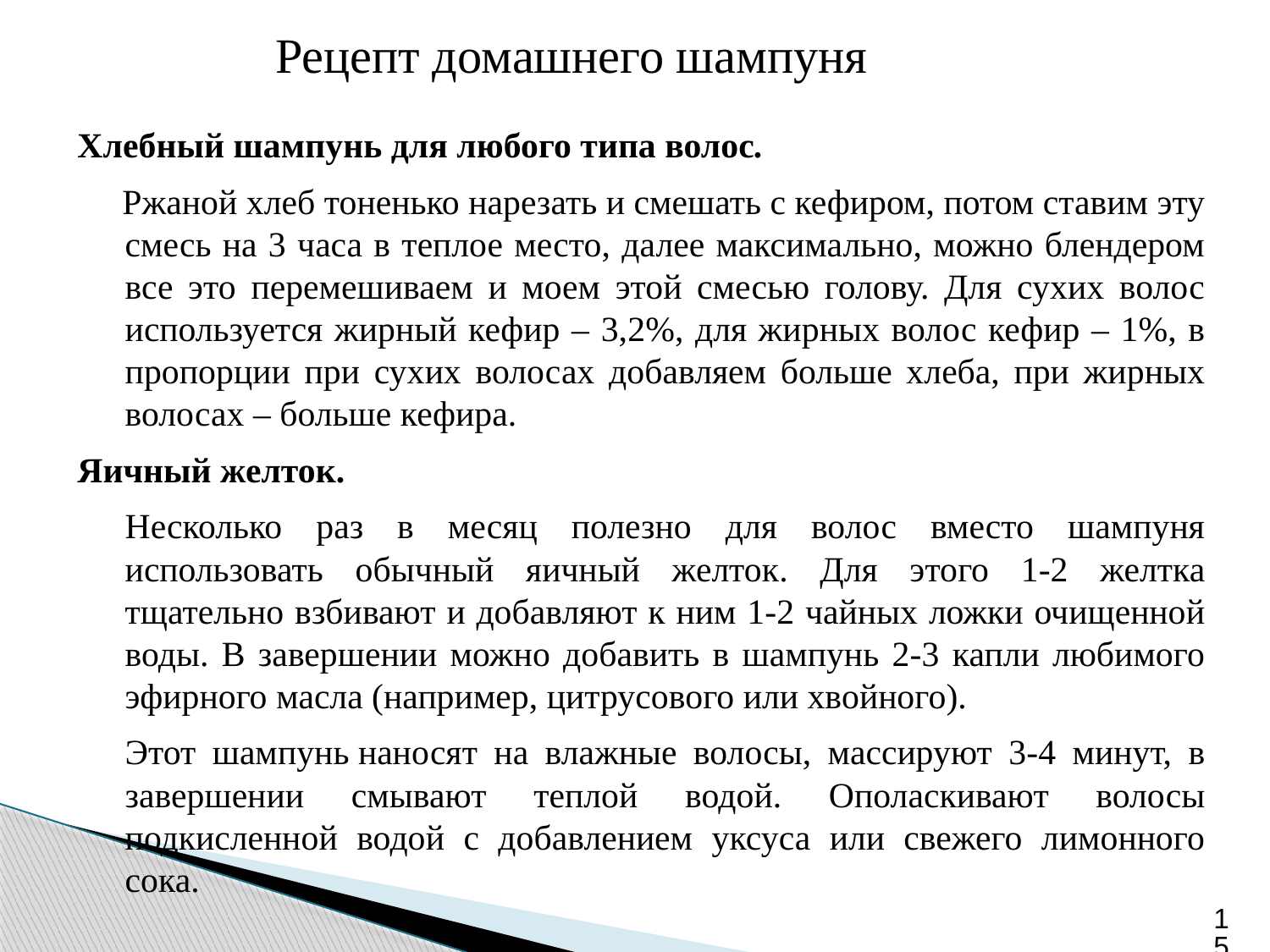

Рецепт домашнего шампуня
Хлебный шампунь для любого типа волос.
     Ржаной хлеб тоненько нарезать и смешать с кефиром, потом ставим эту смесь на 3 часа в теплое место, далее максимально, можно блендером все это перемешиваем и моем этой смесью голову. Для сухих волос используется жирный кефир – 3,2%, для жирных волос кефир – 1%, в пропорции при сухих волосах добавляем больше хлеба, при жирных волосах – больше кефира.
Яичный желток.
	Несколько раз в месяц полезно для волос вместо шампуня использовать обычный яичный желток. Для этого 1-2 желтка тщательно взбивают и добавляют к ним 1-2 чайных ложки очищенной воды. В завершении можно добавить в шампунь 2-3 капли любимого эфирного масла (например, цитрусового или хвойного).
	Этот шампунь наносят на влажные волосы, массируют 3-4 минут, в завершении смывают теплой водой. Ополаскивают волосы подкисленной водой с добавлением уксуса или свежего лимонного сока.

15